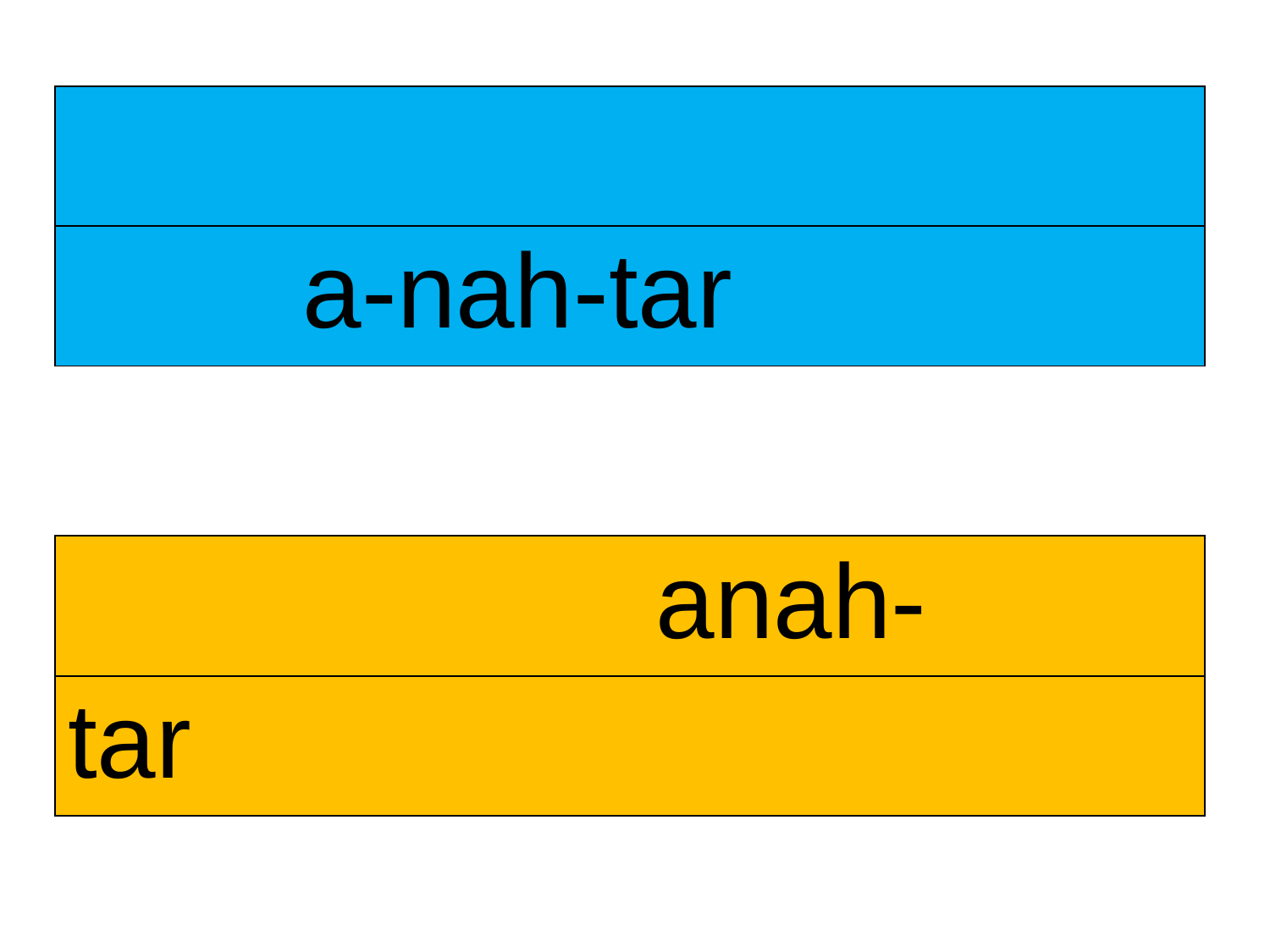

|  |
| --- |
| a-nah-tar |
| anah- |
| --- |
| tar |